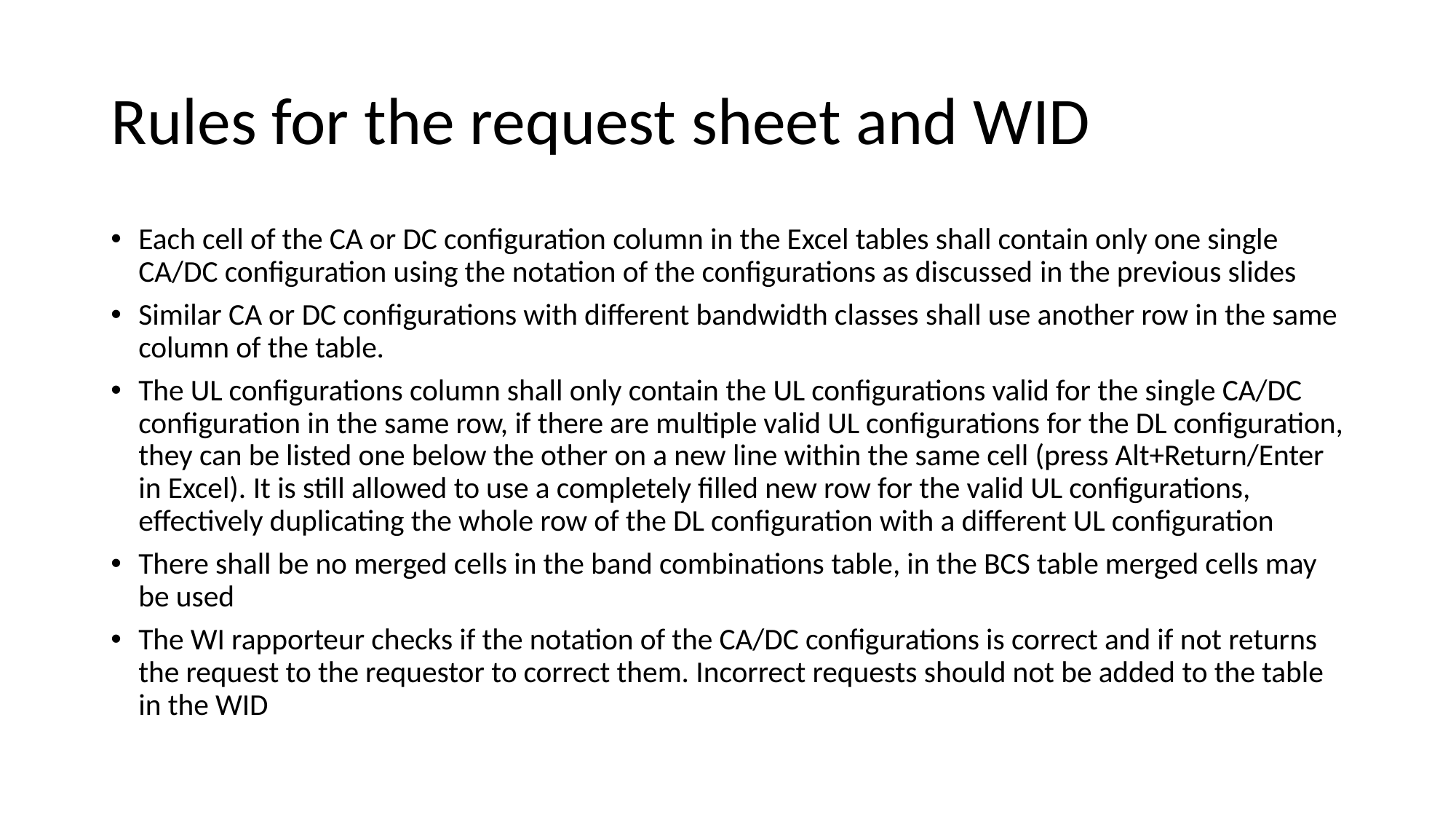

# Rules for the request sheet and WID
Each cell of the CA or DC configuration column in the Excel tables shall contain only one single CA/DC configuration using the notation of the configurations as discussed in the previous slides
Similar CA or DC configurations with different bandwidth classes shall use another row in the same column of the table.
The UL configurations column shall only contain the UL configurations valid for the single CA/DC configuration in the same row, if there are multiple valid UL configurations for the DL configuration, they can be listed one below the other on a new line within the same cell (press Alt+Return/Enter in Excel). It is still allowed to use a completely filled new row for the valid UL configurations, effectively duplicating the whole row of the DL configuration with a different UL configuration
There shall be no merged cells in the band combinations table, in the BCS table merged cells may be used
The WI rapporteur checks if the notation of the CA/DC configurations is correct and if not returns the request to the requestor to correct them. Incorrect requests should not be added to the table in the WID